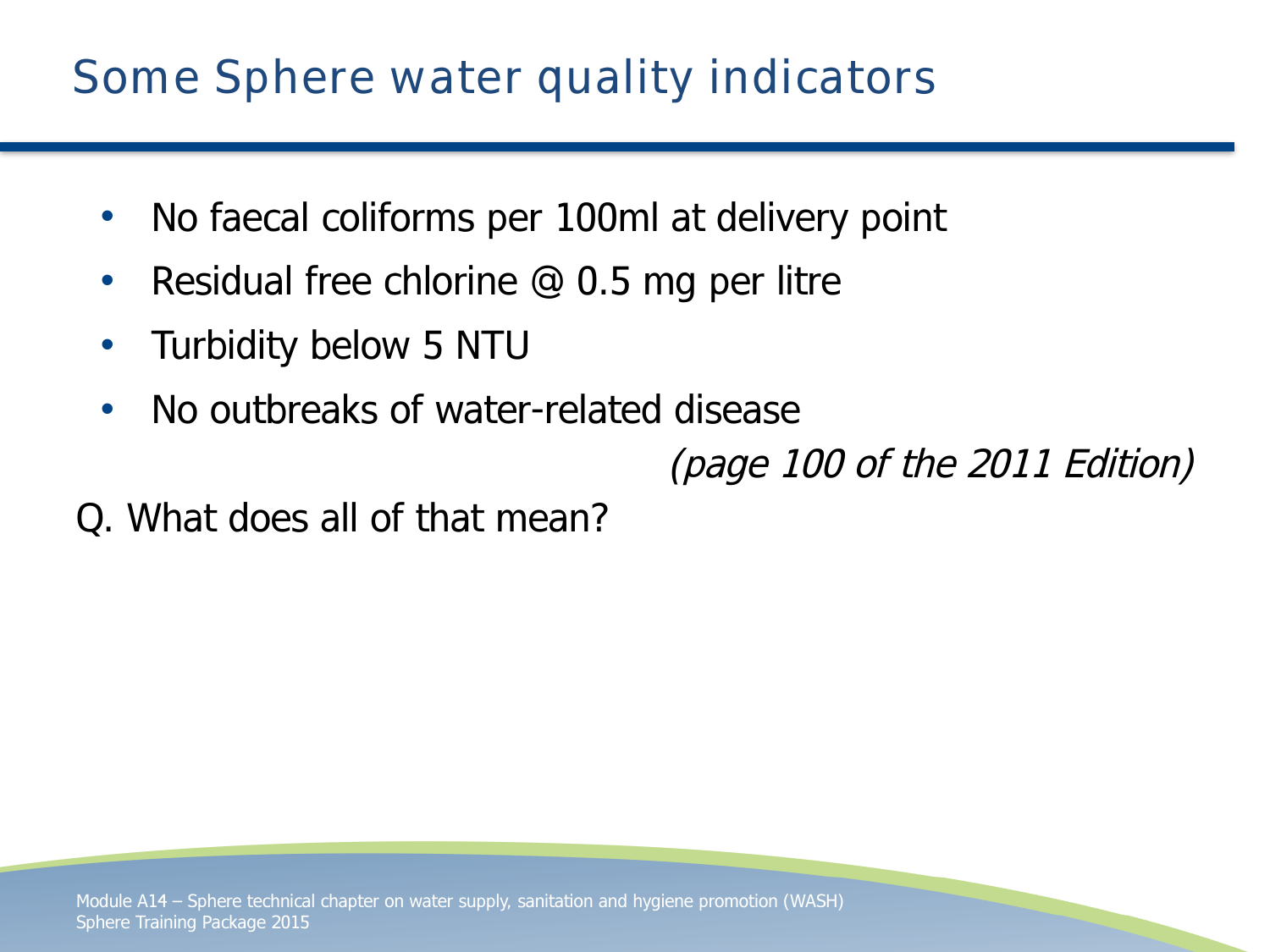

# Some Sphere water quality indicators
No faecal coliforms per 100ml at delivery point
Residual free chlorine @ 0.5 mg per litre
Turbidity below 5 NTU
No outbreaks of water-related disease
(page 100 of the 2011 Edition)
Q. What does all of that mean?
Module A14 – Sphere technical chapter on water supply, sanitation and hygiene promotion (WASH)
Sphere Training Package 2015